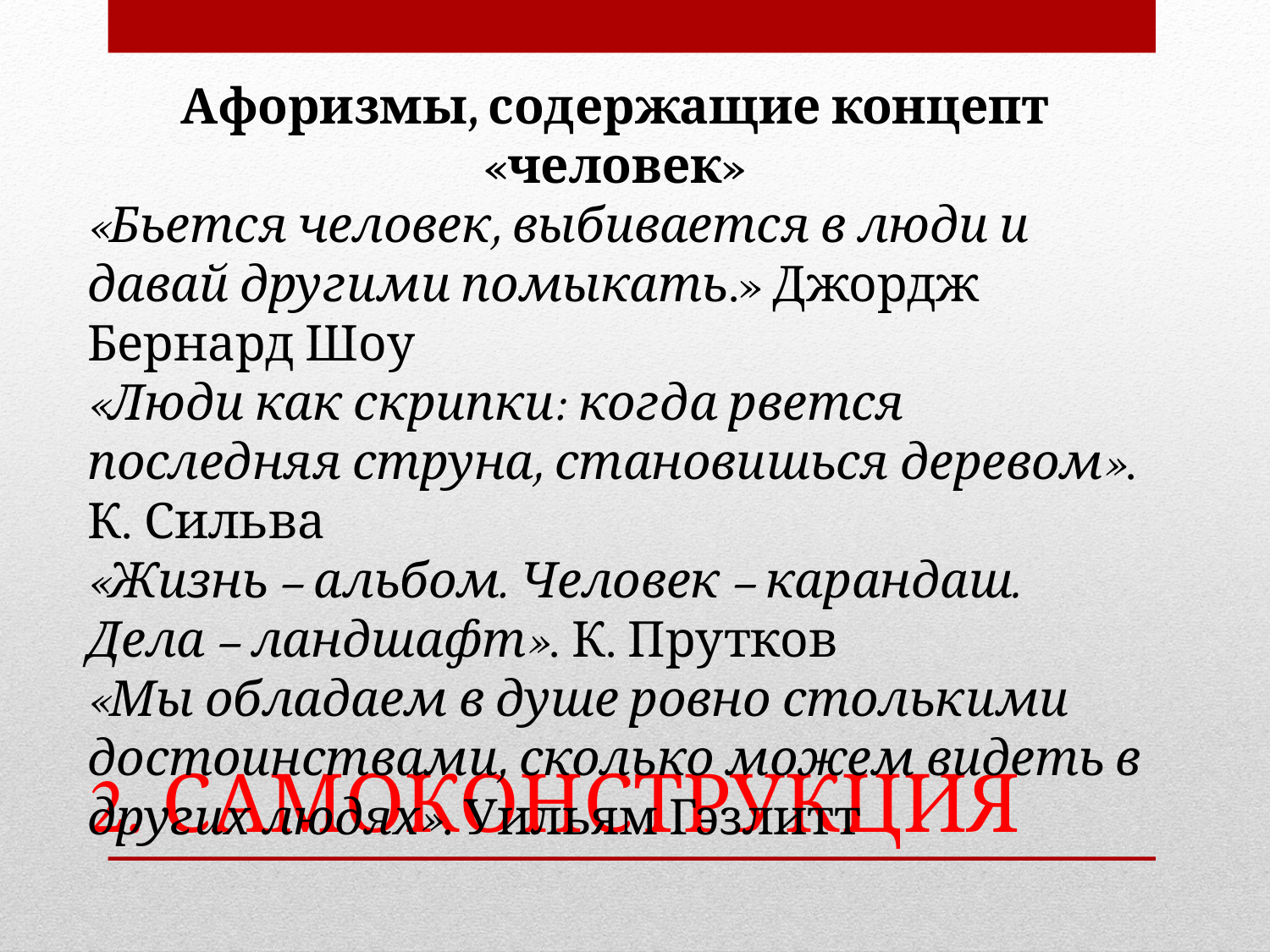

Афоризмы, содержащие концепт «человек»
«Бьется человек, выбивается в люди и давай другими помыкать.» Джордж Бернард Шоу
«Люди как скрипки: когда рвется последняя струна, становишься деревом». К. Сильва
«Жизнь – альбом. Человек – карандаш. Дела – ландшафт». К. Прутков
«Мы обладаем в душе ровно столькими достоинствами, сколько можем видеть в других людях». Уильям Гэзлитт
# 2. САМОКОНСТРУКЦИЯ